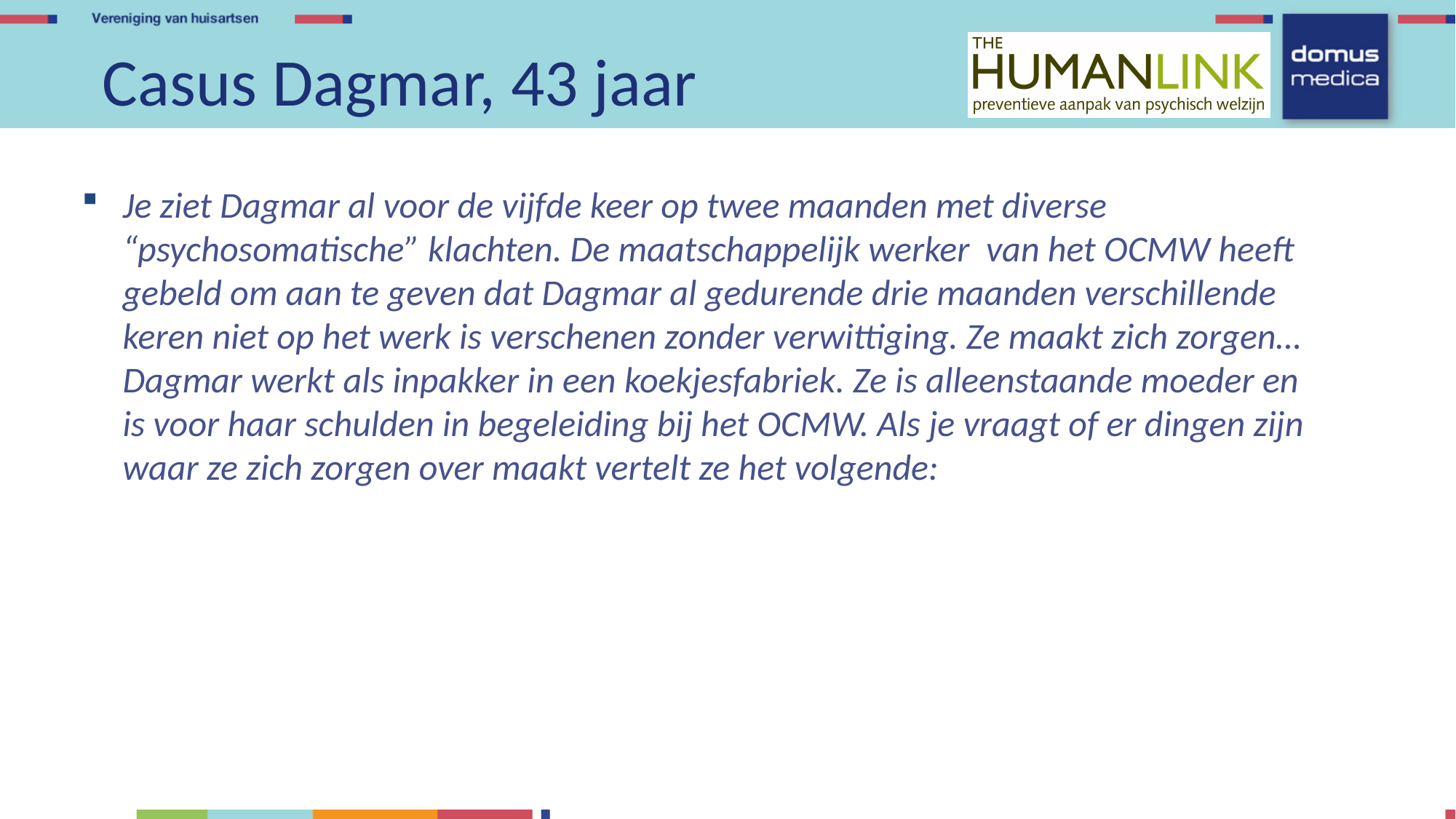

# Casus Dagmar, 43 jaar

Je ziet Dagmar al voor de vijfde keer op twee maanden met diverse “psychosomatische” klachten. De maatschappelijk werker  van het OCMW heeft gebeld om aan te geven dat Dagmar al gedurende drie maanden verschillende keren niet op het werk is verschenen zonder verwittiging. Ze maakt zich zorgen… Dagmar werkt als inpakker in een koekjesfabriek. Ze is alleenstaande moeder en is voor haar schulden in begeleiding bij het OCMW. Als je vraagt of er dingen zijn waar ze zich zorgen over maakt vertelt ze het volgende: